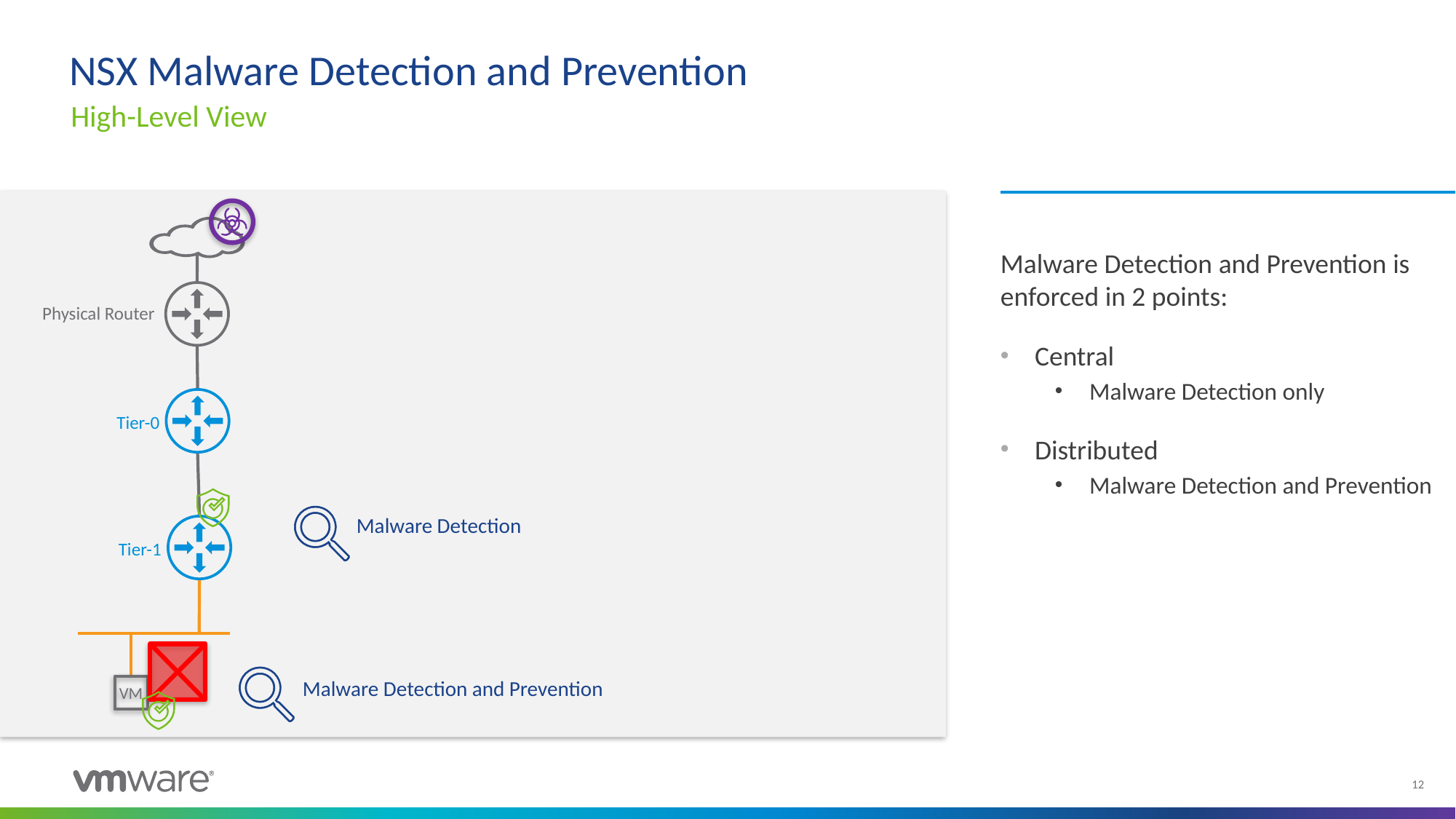

# NSX Malware Detection and Prevention
High-Level View
Malware Detection and Prevention is enforced in 2 points:
Central
Malware Detection only
Distributed
Malware Detection and Prevention

Physical Router

Tier-0

Malware Detection

Tier-1
VM

Malware Detection and Prevention